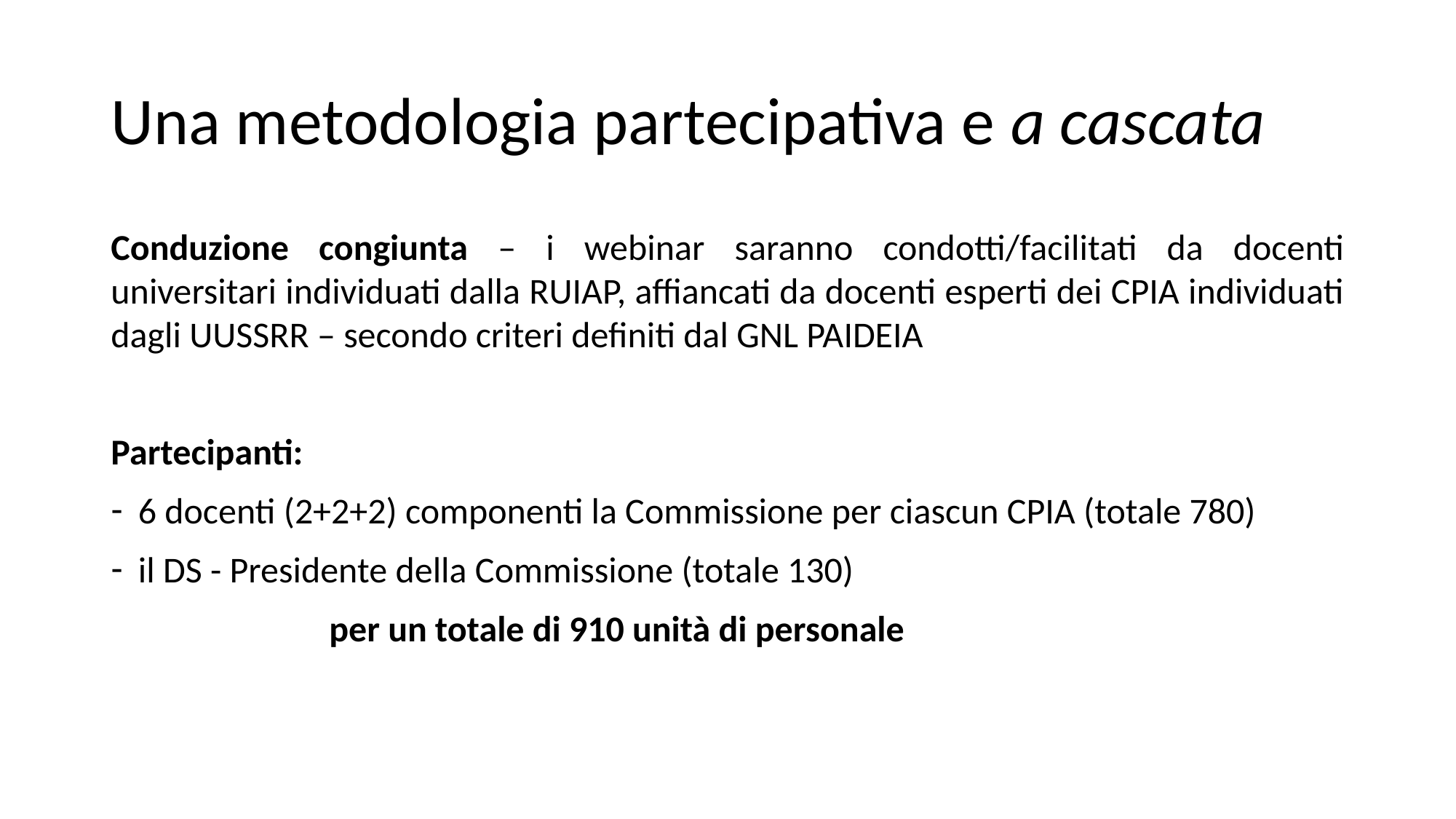

# Una metodologia partecipativa e a cascata
Conduzione congiunta – i webinar saranno condotti/facilitati da docenti universitari individuati dalla RUIAP, affiancati da docenti esperti dei CPIA individuati dagli UUSSRR – secondo criteri definiti dal GNL PAIDEIA

Partecipanti:
6 docenti (2+2+2) componenti la Commissione per ciascun CPIA (totale 780)
il DS - Presidente della Commissione (totale 130)
		per un totale di 910 unità di personale